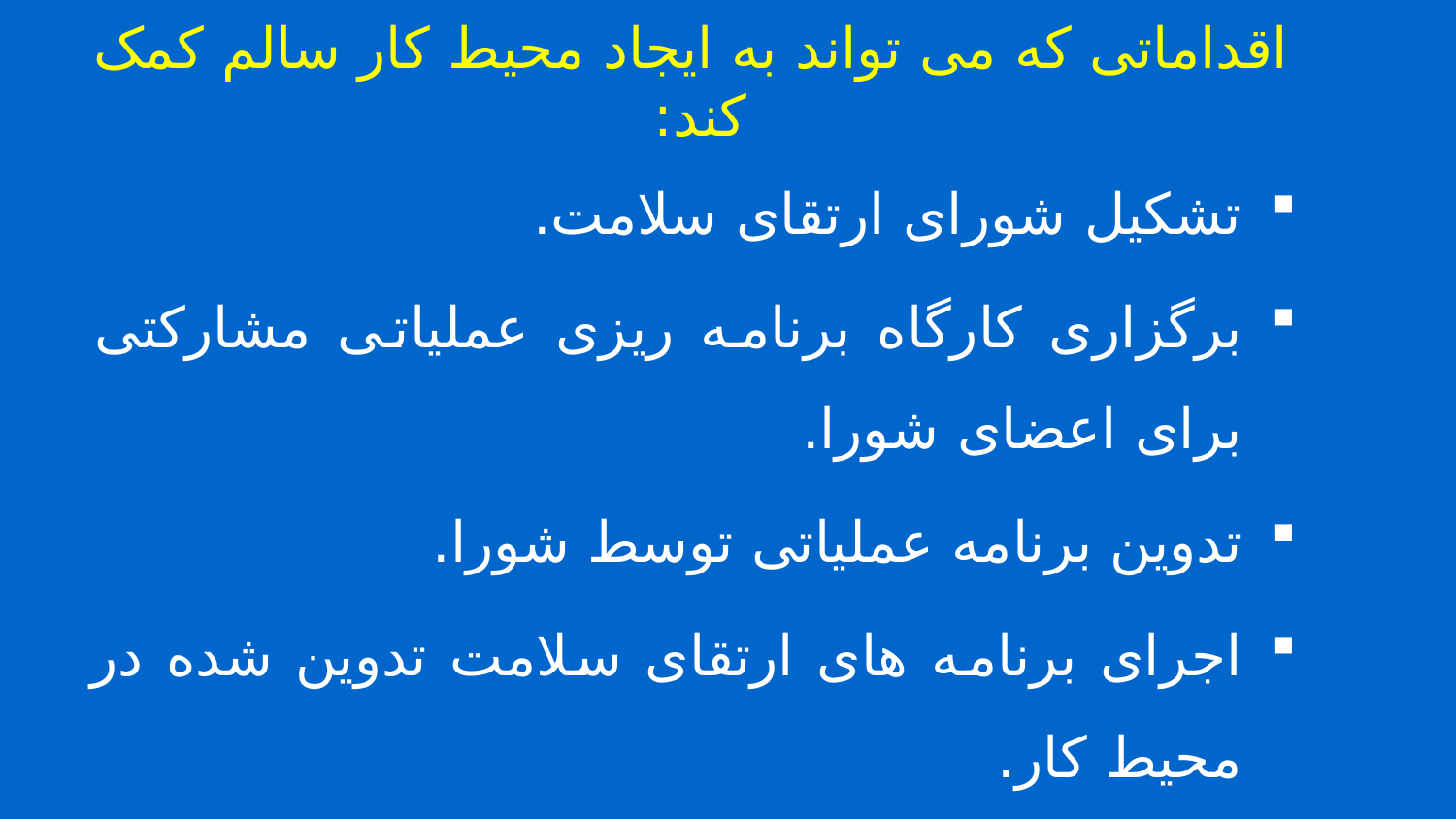

# اقداماتی که می تواند به ایجاد محیط کار سالم کمک کند:
تشکیل شورای ارتقای سلامت.
برگزاری کارگاه برنامه ریزی عملیاتی مشارکتی برای اعضای شورا.
تدوین برنامه عملیاتی توسط شورا.
اجرای برنامه های ارتقای سلامت تدوین شده در محیط کار.
پایش، ارزشیابی برنامه توسط شورا.